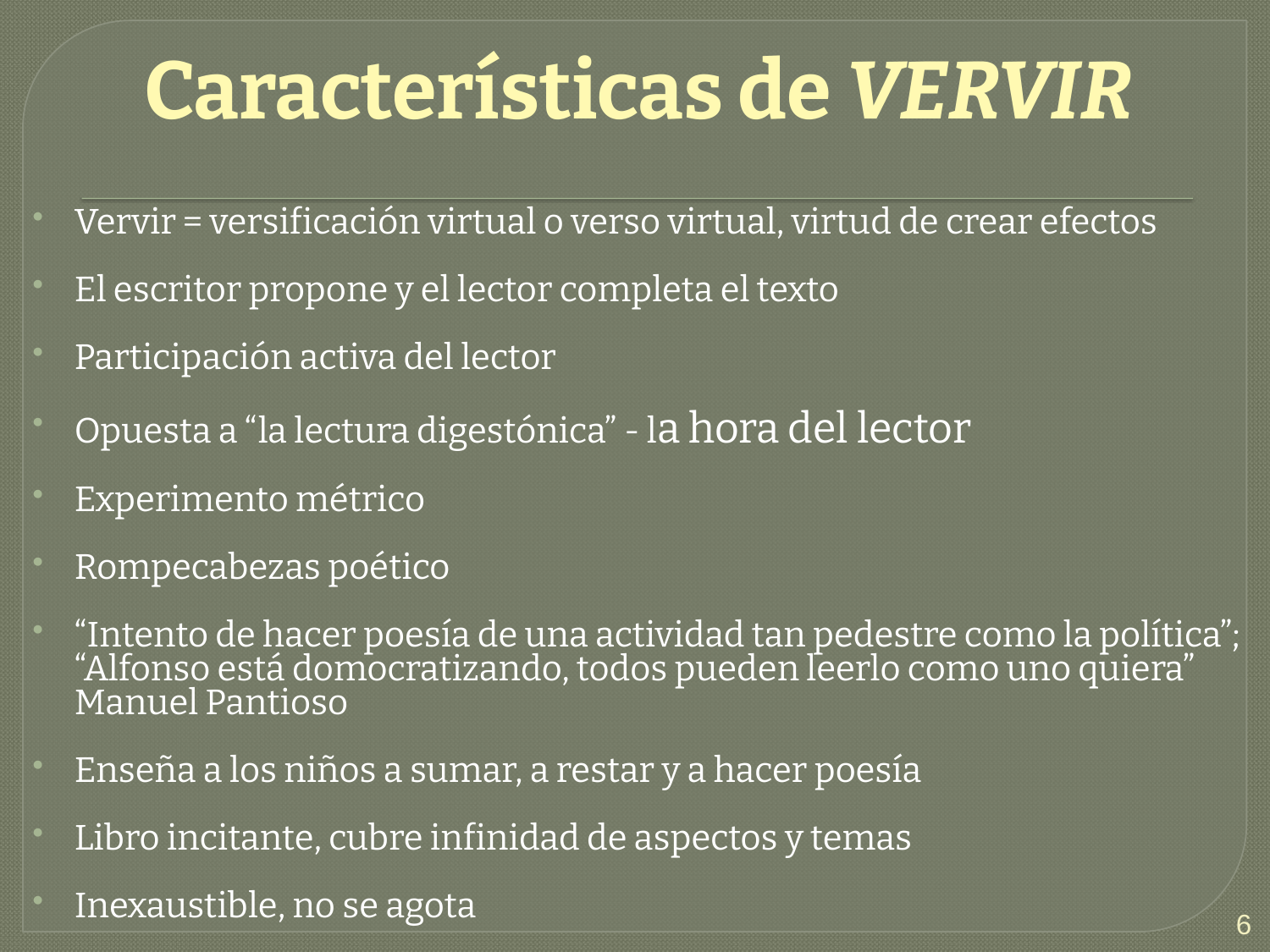

# Características de VERVIR
Vervir = versificación virtual o verso virtual, virtud de crear efectos

El escritor propone y el lector completa el texto

Participación activa del lector

Opuesta a “la lectura digestónica” - la hora del lector

Experimento métrico

Rompecabezas poético

“Intento de hacer poesía de una actividad tan pedestre como la política”; “Alfonso está domocratizando, todos pueden leerlo como uno quiera” Manuel Pantioso

Enseña a los niños a sumar, a restar y a hacer poesía

Libro incitante, cubre infinidad de aspectos y temas

Inexaustible, no se agota

6